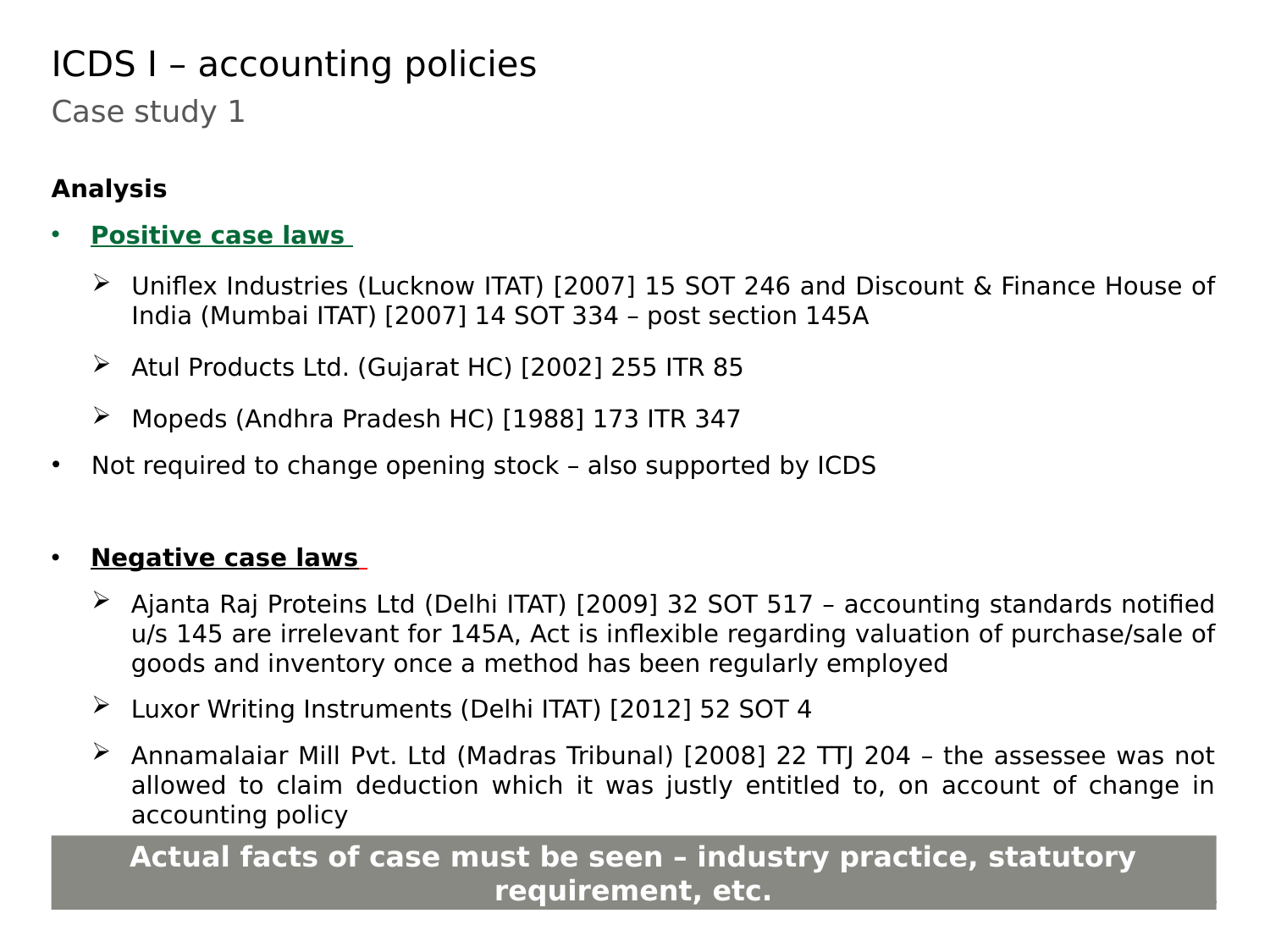

# ICDS I – accounting policies
Case study 1
Analysis
Positive case laws
Uniflex Industries (Lucknow ITAT) [2007] 15 SOT 246 and Discount & Finance House of India (Mumbai ITAT) [2007] 14 SOT 334 – post section 145A
Atul Products Ltd. (Gujarat HC) [2002] 255 ITR 85
Mopeds (Andhra Pradesh HC) [1988] 173 ITR 347
Not required to change opening stock – also supported by ICDS

Negative case laws
Ajanta Raj Proteins Ltd (Delhi ITAT) [2009] 32 SOT 517 – accounting standards notified u/s 145 are irrelevant for 145A, Act is inflexible regarding valuation of purchase/sale of goods and inventory once a method has been regularly employed
Luxor Writing Instruments (Delhi ITAT) [2012] 52 SOT 4
Annamalaiar Mill Pvt. Ltd (Madras Tribunal) [2008] 22 TTJ 204 – the assessee was not allowed to claim deduction which it was justly entitled to, on account of change in accounting policy

Actual facts of case must be seen – industry practice, statutory requirement, etc.
8